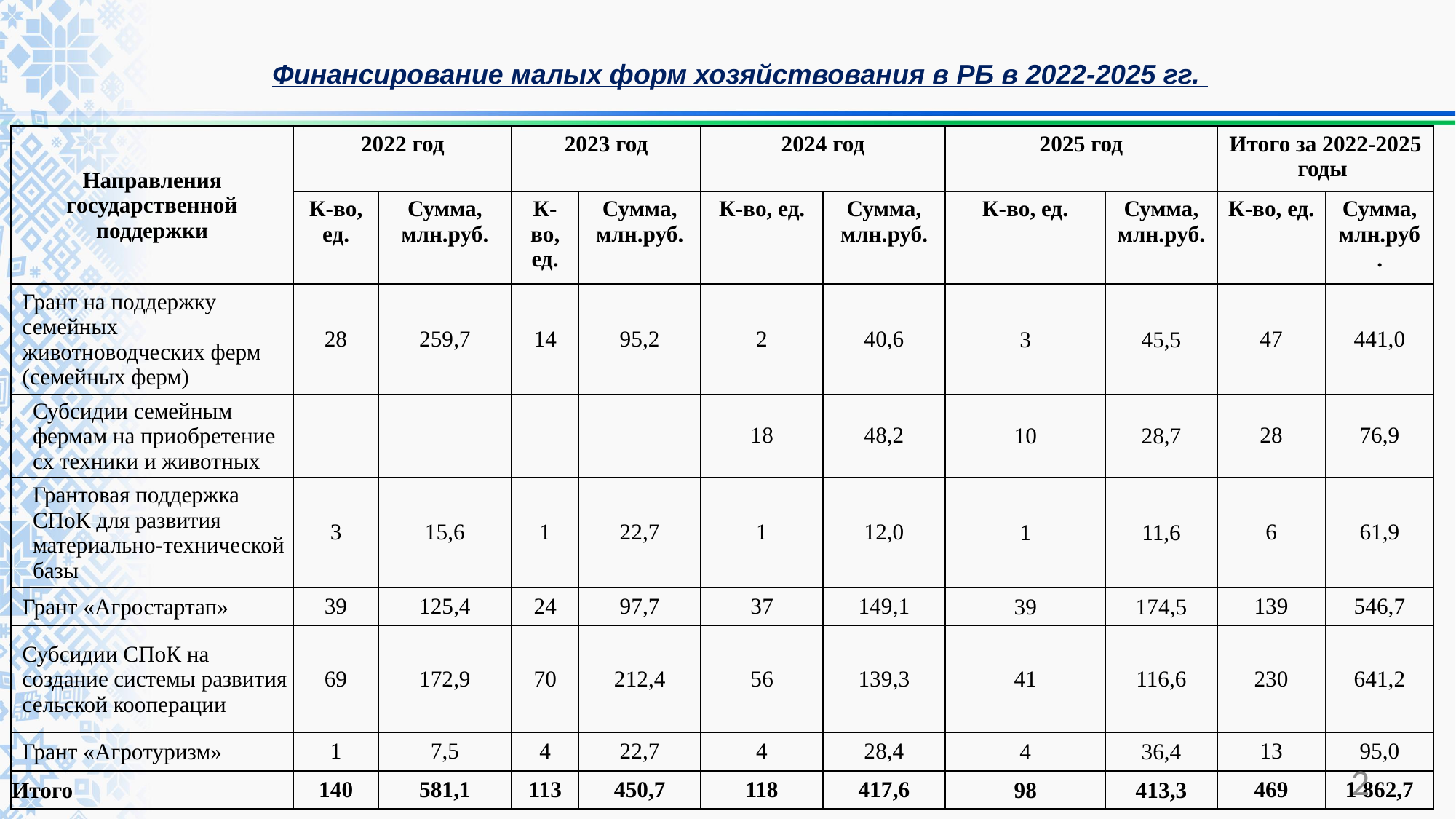

Финансирование малых форм хозяйствования в РБ в 2022-2025 гг.
| Направления государственной поддержки | 2022 год |  | 2023 год |  | 2024 год |  | 2025 год |  | Итого за 2022-2025 годы |  |
| --- | --- | --- | --- | --- | --- | --- | --- | --- | --- | --- |
|  | К-во, ед. | Сумма, млн.руб. | К-во, ед. | Сумма, млн.руб. | К-во, ед. | Сумма, млн.руб. | К-во, ед. | Сумма, млн.руб. | К-во, ед. | Сумма, млн.руб. |
| Грант на поддержку семейных животноводческих ферм (семейных ферм) | 28 | 259,7 | 14 | 95,2 | 2 | 40,6 | 3 | 45,5 | 47 | 441,0 |
| Субсидии семейным фермам на приобретение сх техники и животных |  |  |  |  | 18 | 48,2 | 10 | 28,7 | 28 | 76,9 |
| Грантовая поддержка СПоК для развития материально-технической базы | 3 | 15,6 | 1 | 22,7 | 1 | 12,0 | 1 | 11,6 | 6 | 61,9 |
| Грант «Агростартап» | 39 | 125,4 | 24 | 97,7 | 37 | 149,1 | 39 | 174,5 | 139 | 546,7 |
| Субсидии СПоК на создание системы развития сельской кооперации | 69 | 172,9 | 70 | 212,4 | 56 | 139,3 | 41 | 116,6 | 230 | 641,2 |
| Грант «Агротуризм» | 1 | 7,5 | 4 | 22,7 | 4 | 28,4 | 4 | 36,4 | 13 | 95,0 |
| Итого | 140 | 581,1 | 113 | 450,7 | 118 | 417,6 | 98 | 413,3 | 469 | 1 862,7 |
2